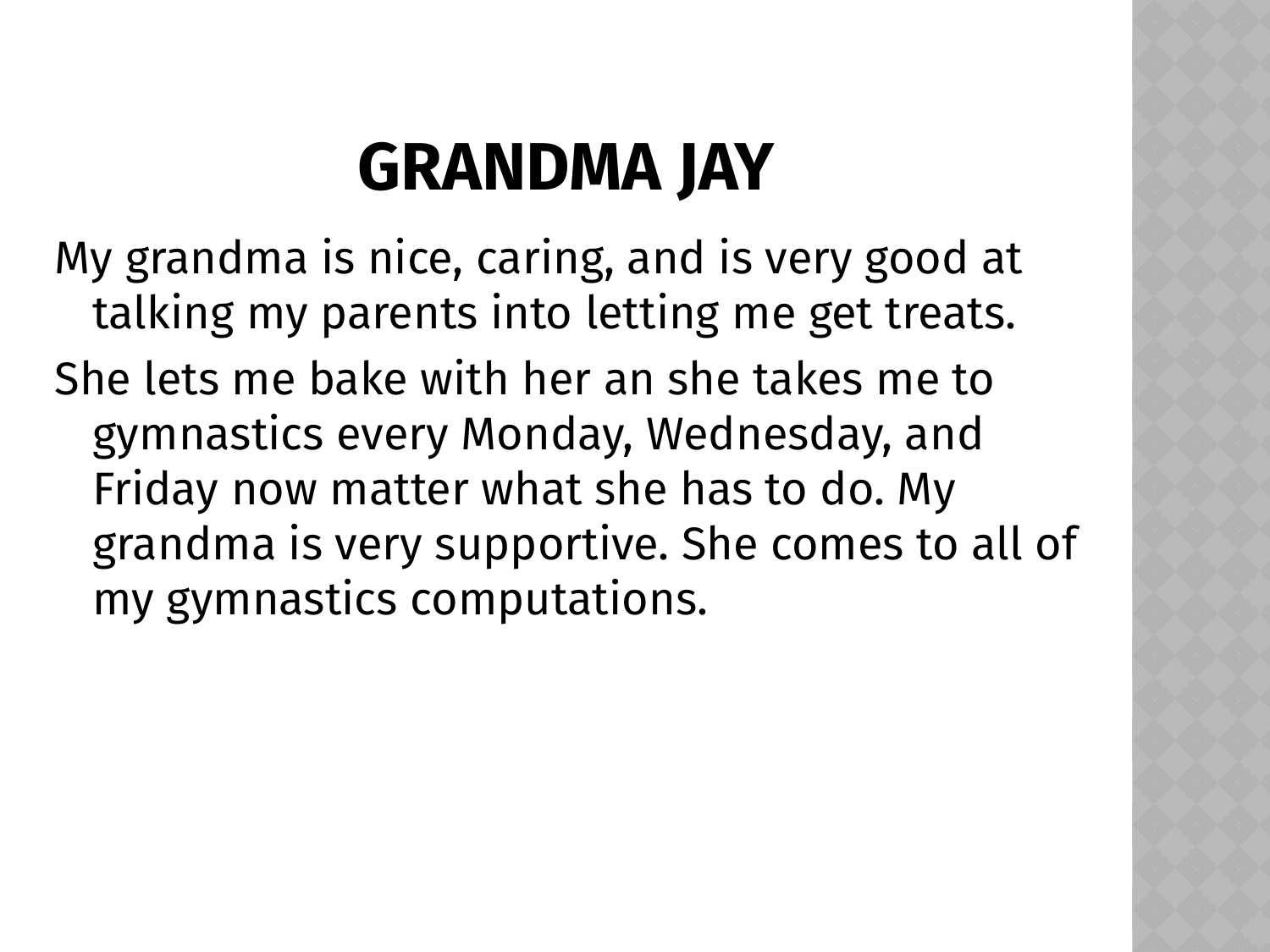

# Grandma Jay
My grandma is nice, caring, and is very good at talking my parents into letting me get treats.
She lets me bake with her an she takes me to gymnastics every Monday, Wednesday, and Friday now matter what she has to do. My grandma is very supportive. She comes to all of my gymnastics computations.